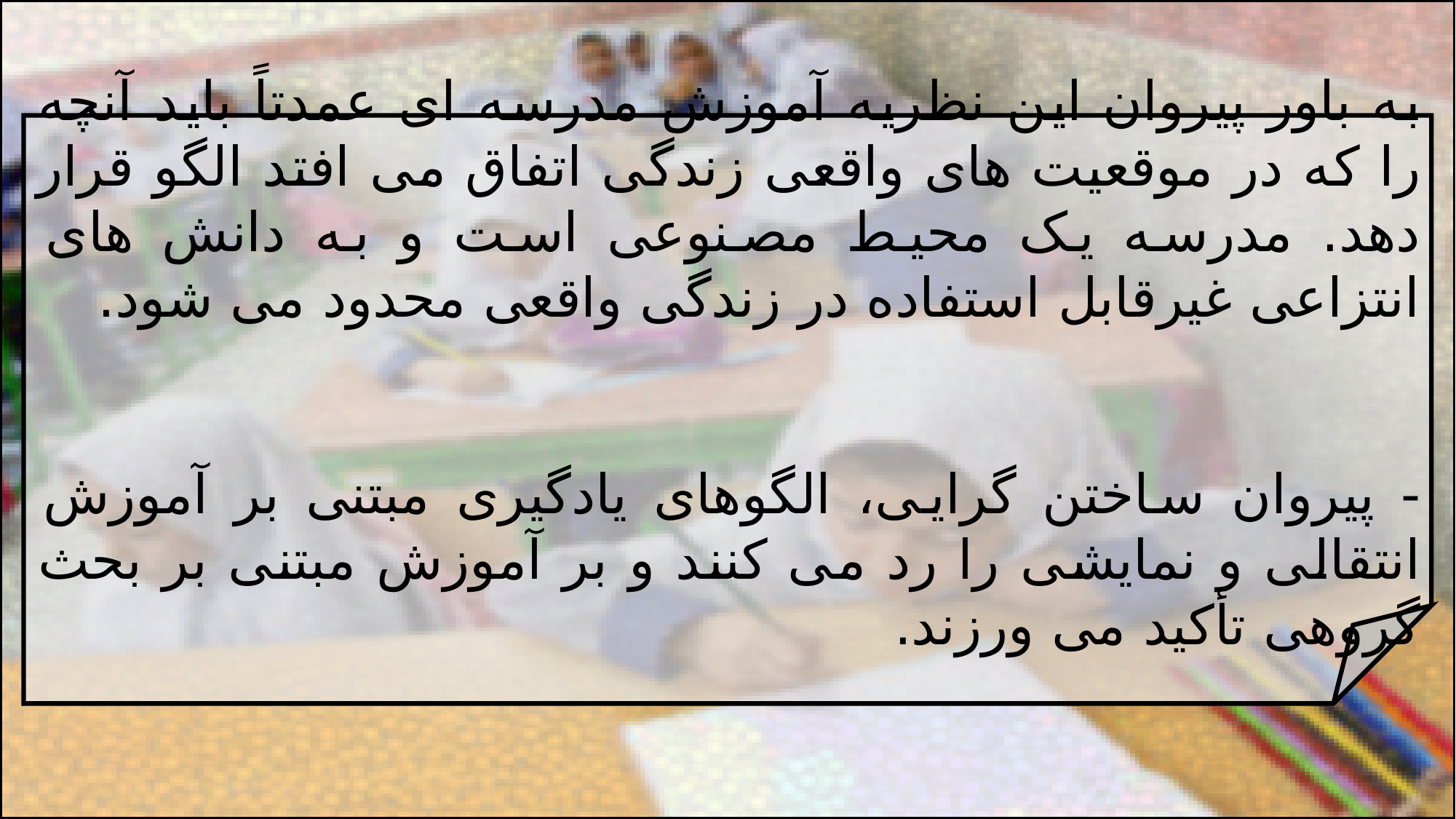

به باور پیروان این نظریه آموزش مدرسه ای عمدتاً باید آنچه را که در موقعیت های واقعی زندگی اتفاق می افتد الگو قرار دهد. مدرسه یک محیط مصنوعی است و به دانش های انتزاعی غیرقابل استفاده در زندگی واقعی محدود می شود.

- پیروان ساختن گرایی، الگوهای یادگیری مبتنی بر آموزش انتقالی و نمایشی را رد می کنند و بر آموزش مبتنی بر بحث گروهی تأکید می ورزند.